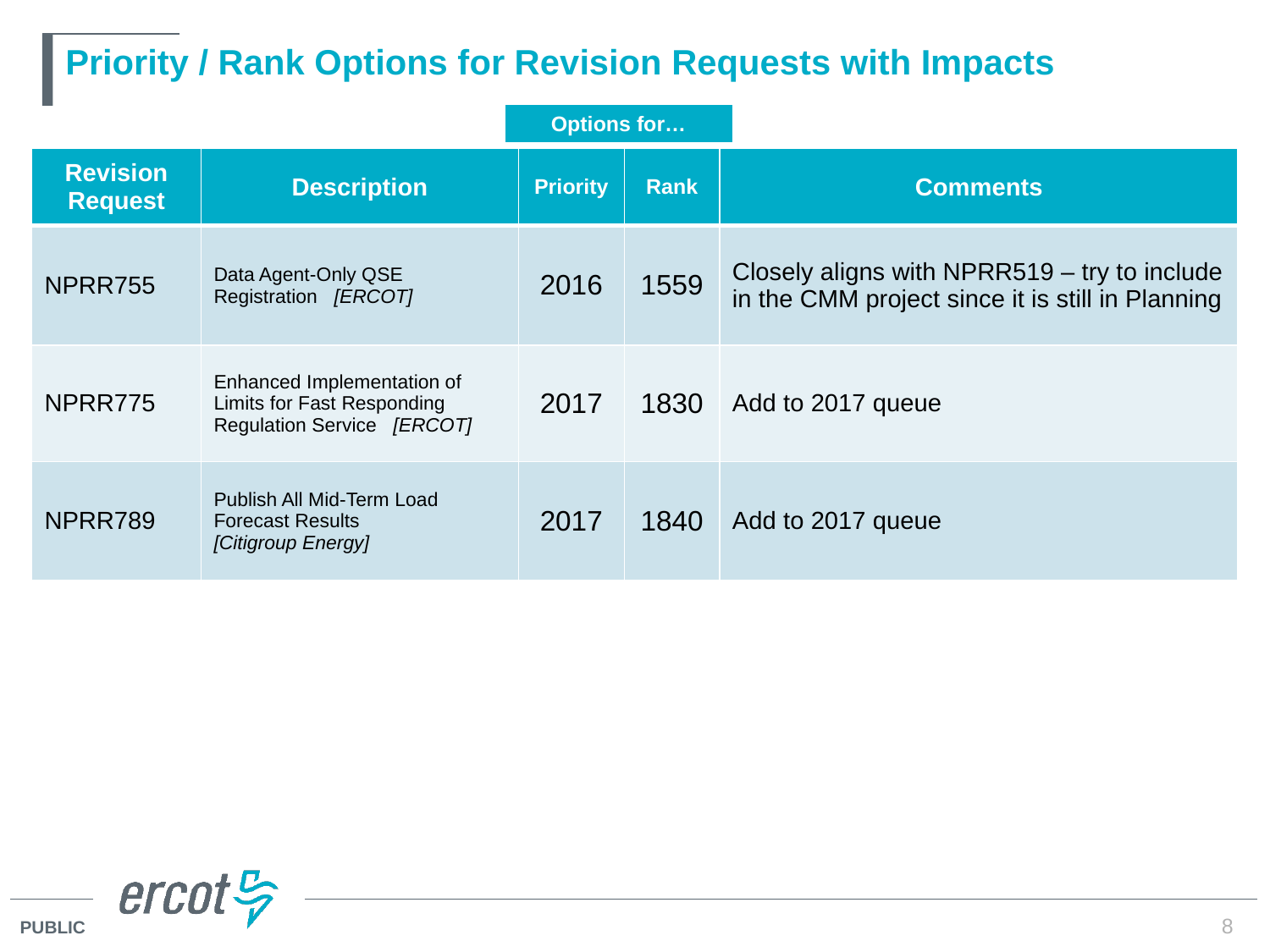

# Priority / Rank Options for Revision Requests with Impacts
| Options for… |
| --- |
| Revision Request | Description | Priority | Rank | Comments |
| --- | --- | --- | --- | --- |
| NPRR755 | Data Agent-Only QSE Registration [ERCOT] | 2016 | 1559 | Closely aligns with NPRR519 – try to include in the CMM project since it is still in Planning |
| NPRR775 | Enhanced Implementation of Limits for Fast Responding Regulation Service [ERCOT] | 2017 | 1830 | Add to 2017 queue |
| NPRR789 | Publish All Mid-Term Load Forecast Results [Citigroup Energy] | 2017 | 1840 | Add to 2017 queue |
8